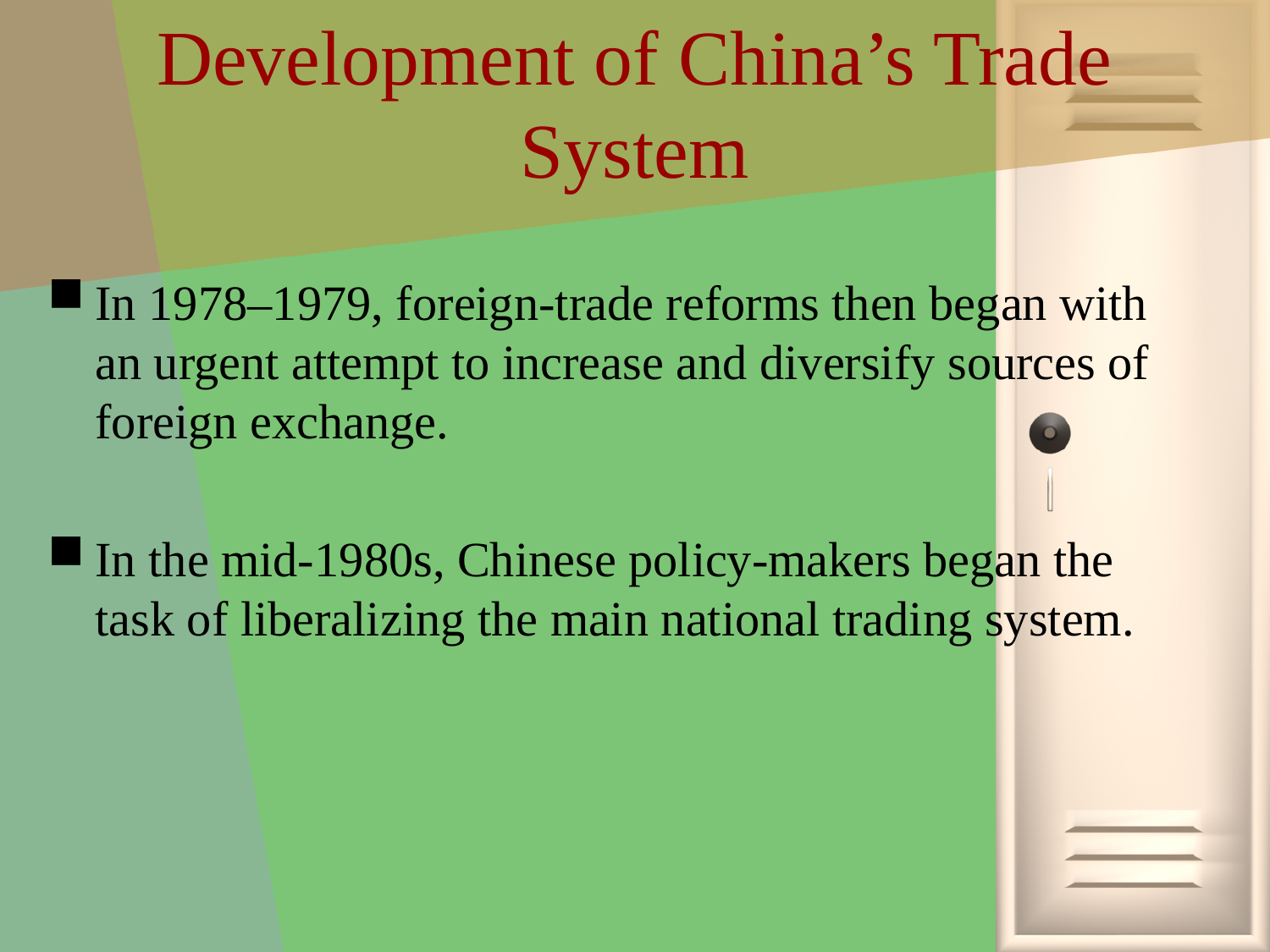

# Development of China’s Trade System
In 1978–1979, foreign-trade reforms then began with an urgent attempt to increase and diversify sources of foreign exchange.

In the mid-1980s, Chinese policy-makers began the task of liberalizing the main national trading system.